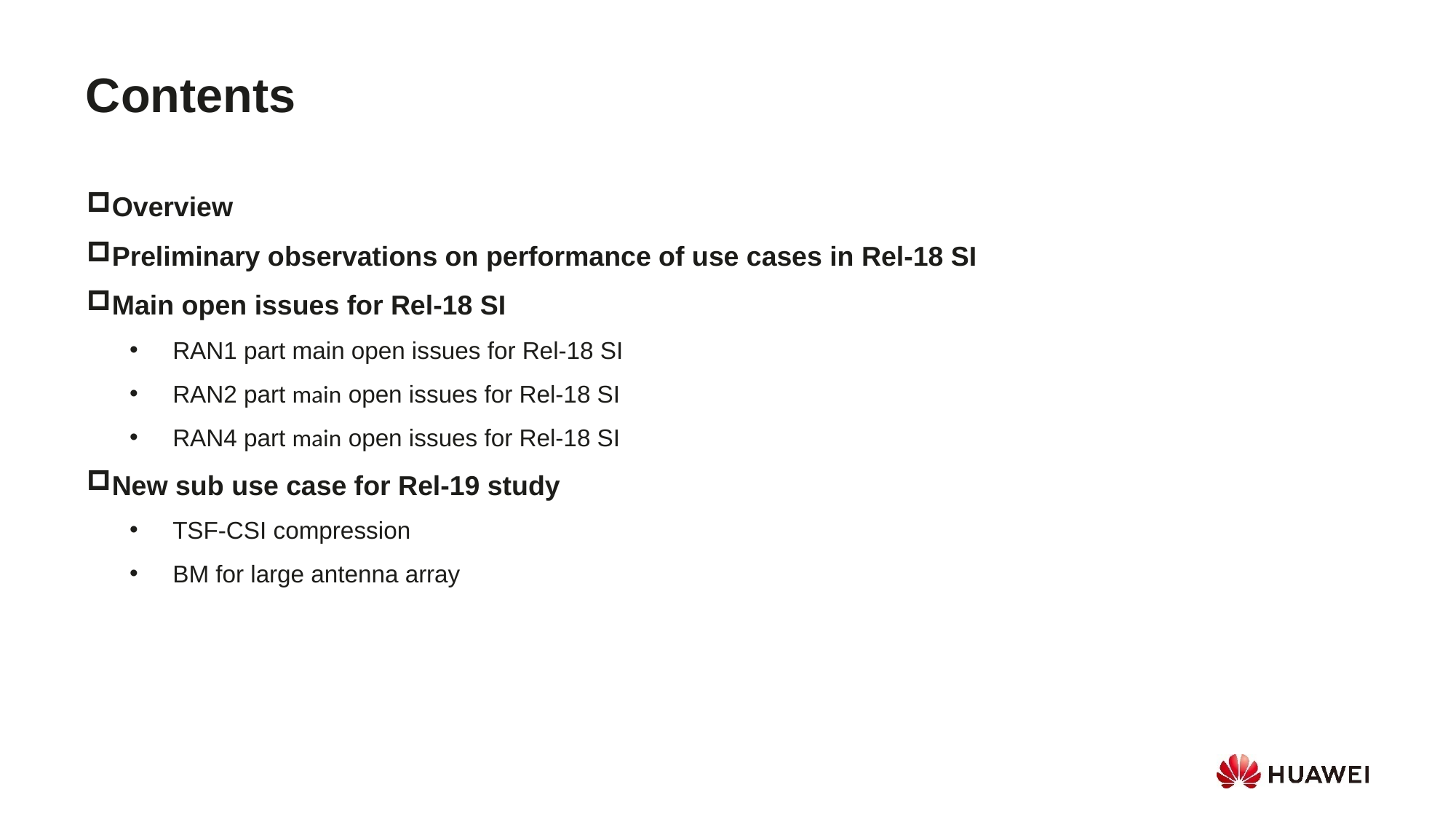

Contents
Overview
Preliminary observations on performance of use cases in Rel-18 SI
Main open issues for Rel-18 SI
RAN1 part main open issues for Rel-18 SI
RAN2 part main open issues for Rel-18 SI
RAN4 part main open issues for Rel-18 SI
New sub use case for Rel-19 study
TSF-CSI compression
BM for large antenna array